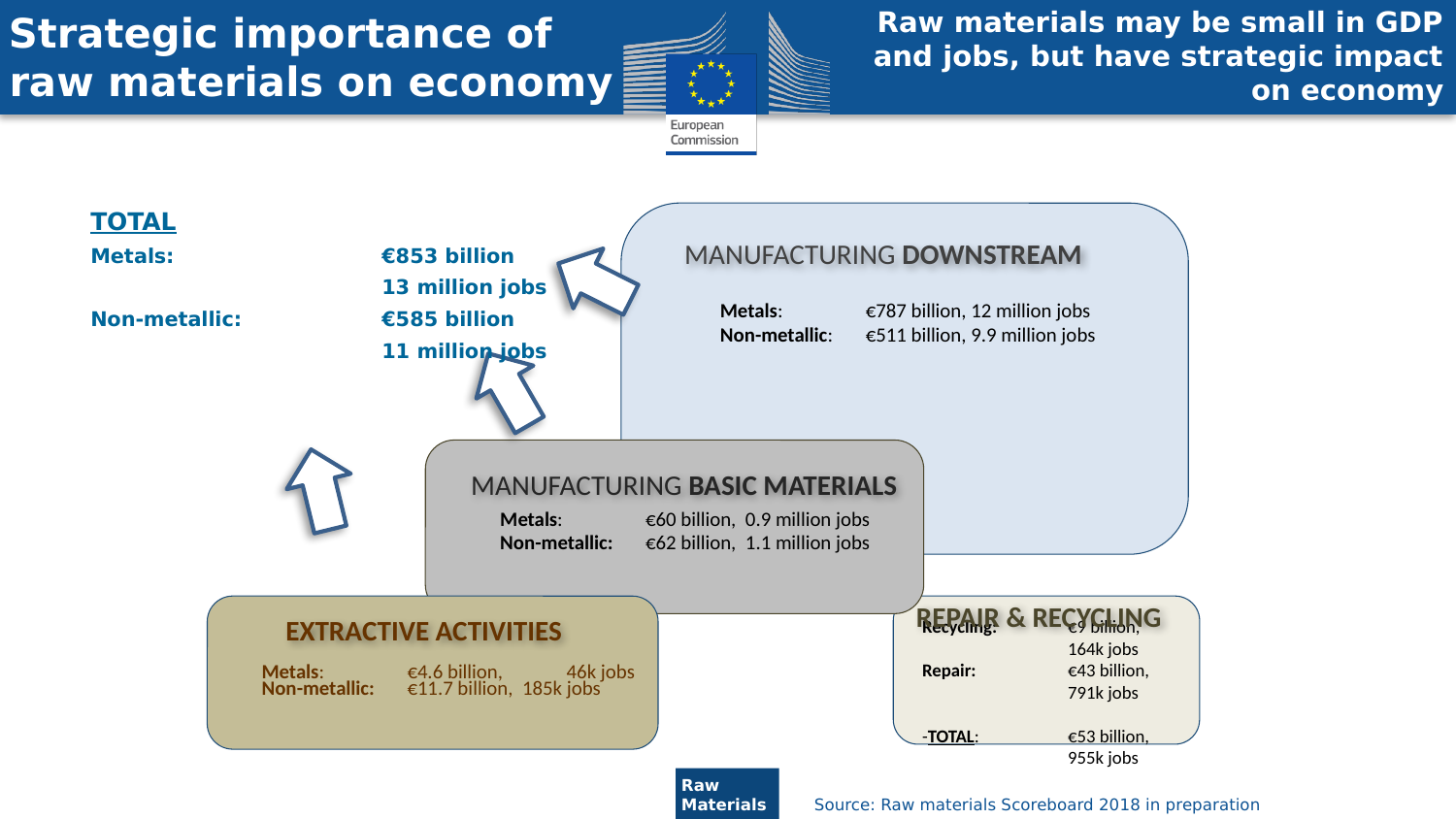

# Strategic importance of raw materials on economy
Raw materials may be small in GDP and jobs, but have strategic impact on economy

TOTAL
Metals:  		€853 billion
		13 million jobs
Non-metallic: 	€585 billion
		11 million jobs

MANUFACTURING DOWNSTREAM
Metals:  	€787 billion, 12 million jobs
Non-metallic: 	€511 billion, 9.9 million jobs

Metals:  	€60 billion,  0.9 million jobs
Non-metallic: 	€62 billion,  1.1 million jobs

MANUFACTURING BASIC MATERIALS
REPAIR & RECYCLING
Recycling: 	€9 billion, 	164k jobs
Repair: 	€43 billion, 	791k jobs

-TOTAL:	€53 billion, 	955k jobs

EXTRACTIVE ACTIVITIES

Metals:  	€4.6 billion, 	   46k jobs
Non-metallic: 	€11.7 billion,  185k jobs

Source: Raw materials Scoreboard 2018 in preparation